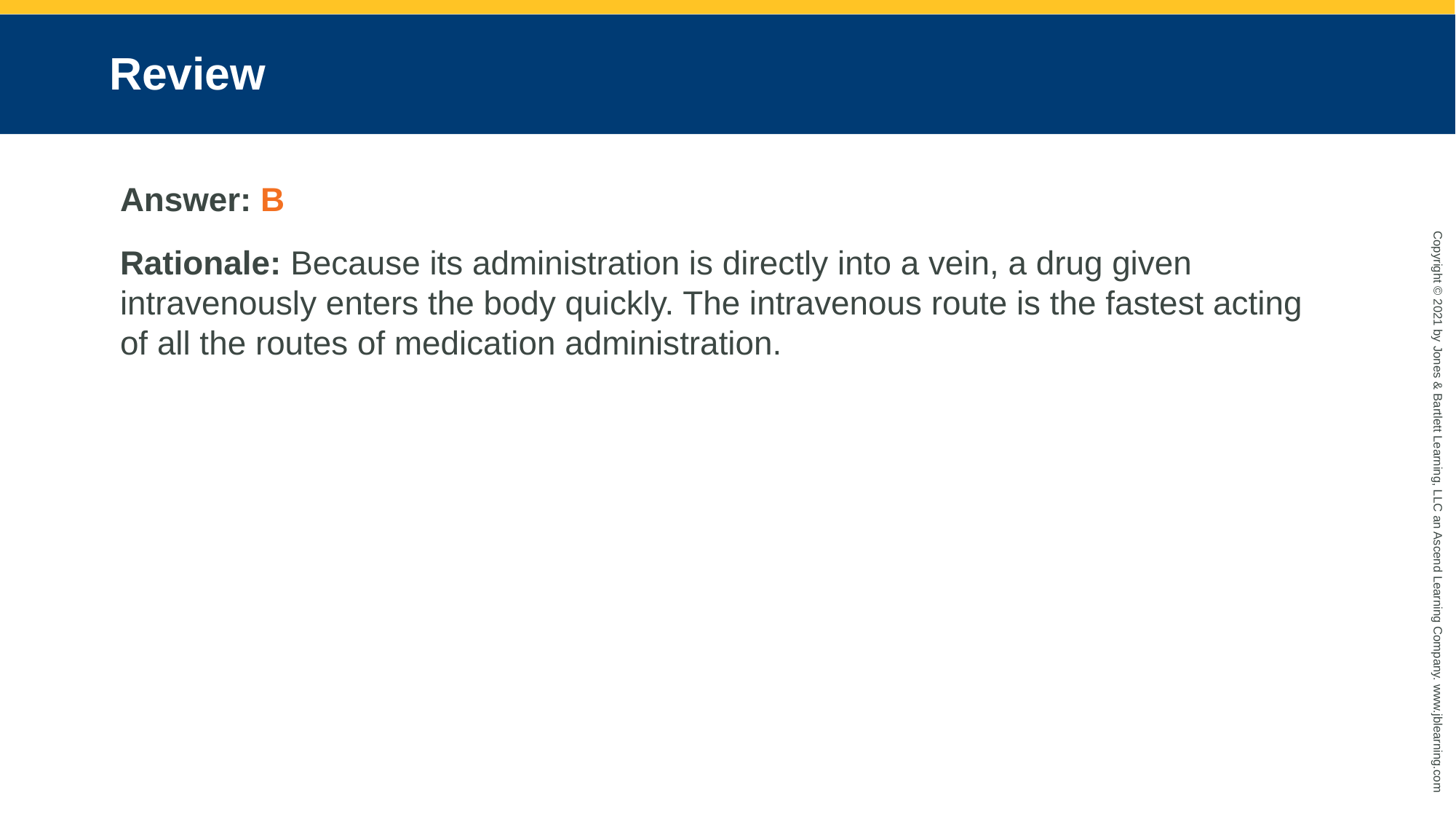

# Review
Answer: B
Rationale: Because its administration is directly into a vein, a drug given intravenously enters the body quickly. The intravenous route is the fastest acting of all the routes of medication administration.